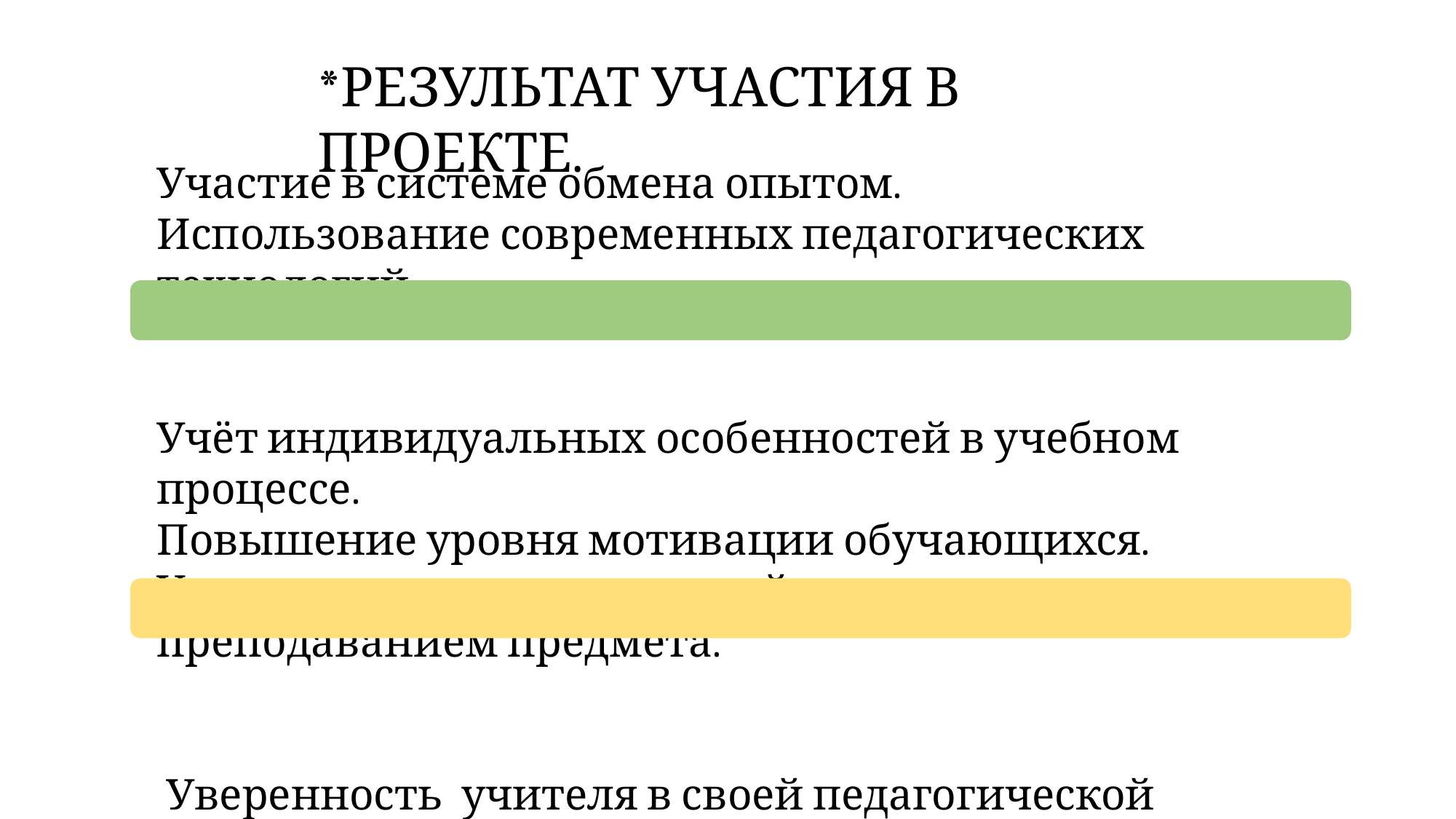

*РЕЗУЛЬТАТ УЧАСТИЯ В ПРОЕКТЕ.
Участие в системе обмена опытом.
Использование современных педагогических технологий.

Учёт индивидуальных особенностей в учебном процессе.
Повышение уровня мотивации обучающихся.
Уменьшение доли родителей, недовольных преподаванием предмета.

 Уверенность  учителя в своей педагогической компетентности.